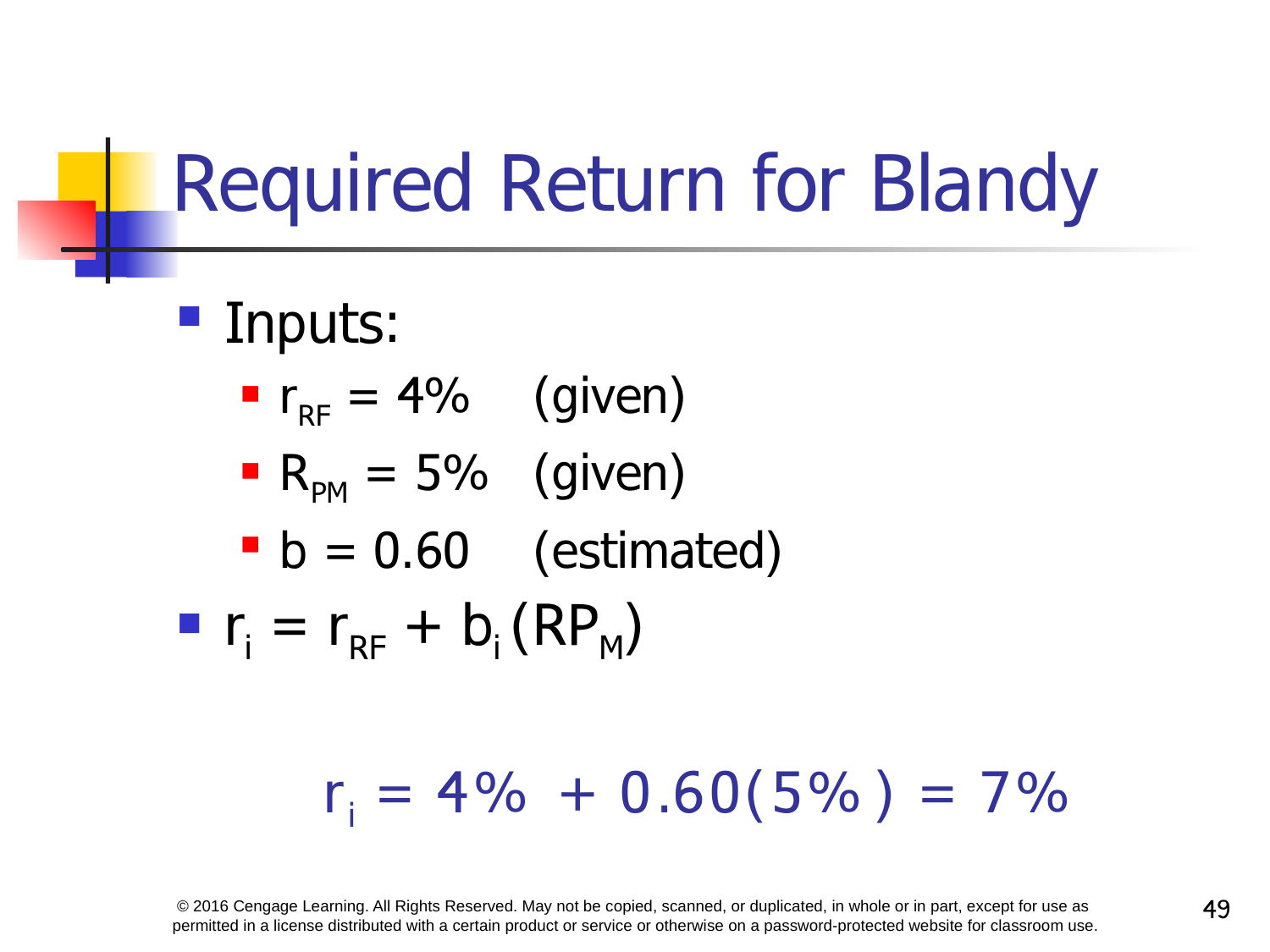

# Required Return for Blandy
Inputs:
rRF = 4% 	(given)
RPM = 5% 	(given)
b = 0.60 	(estimated)
ri = rRF + bi (RPM)

ri = 4% + 0.60(5%) = 7%
49